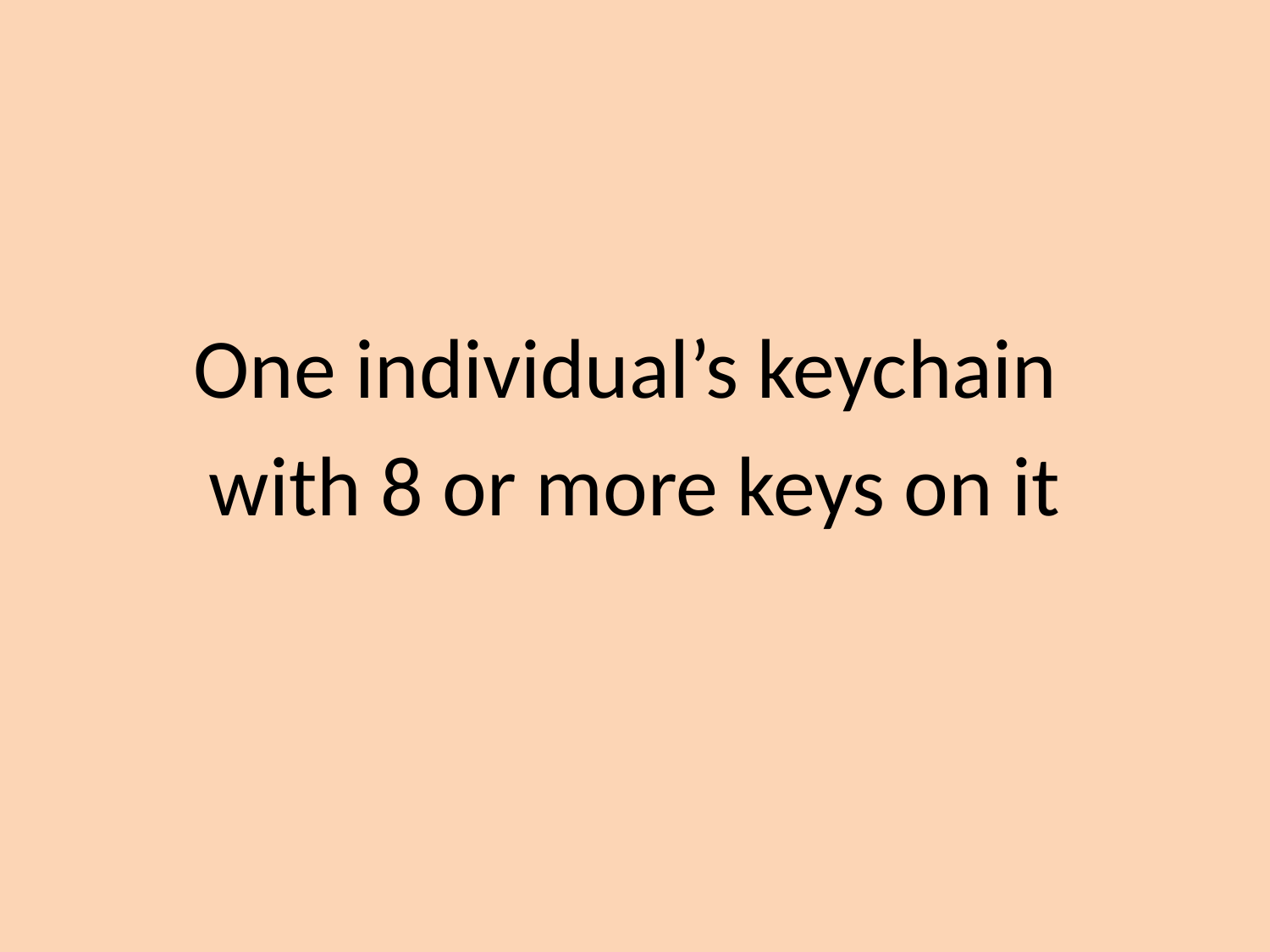

One individual’s keychain
with 8 or more keys on it